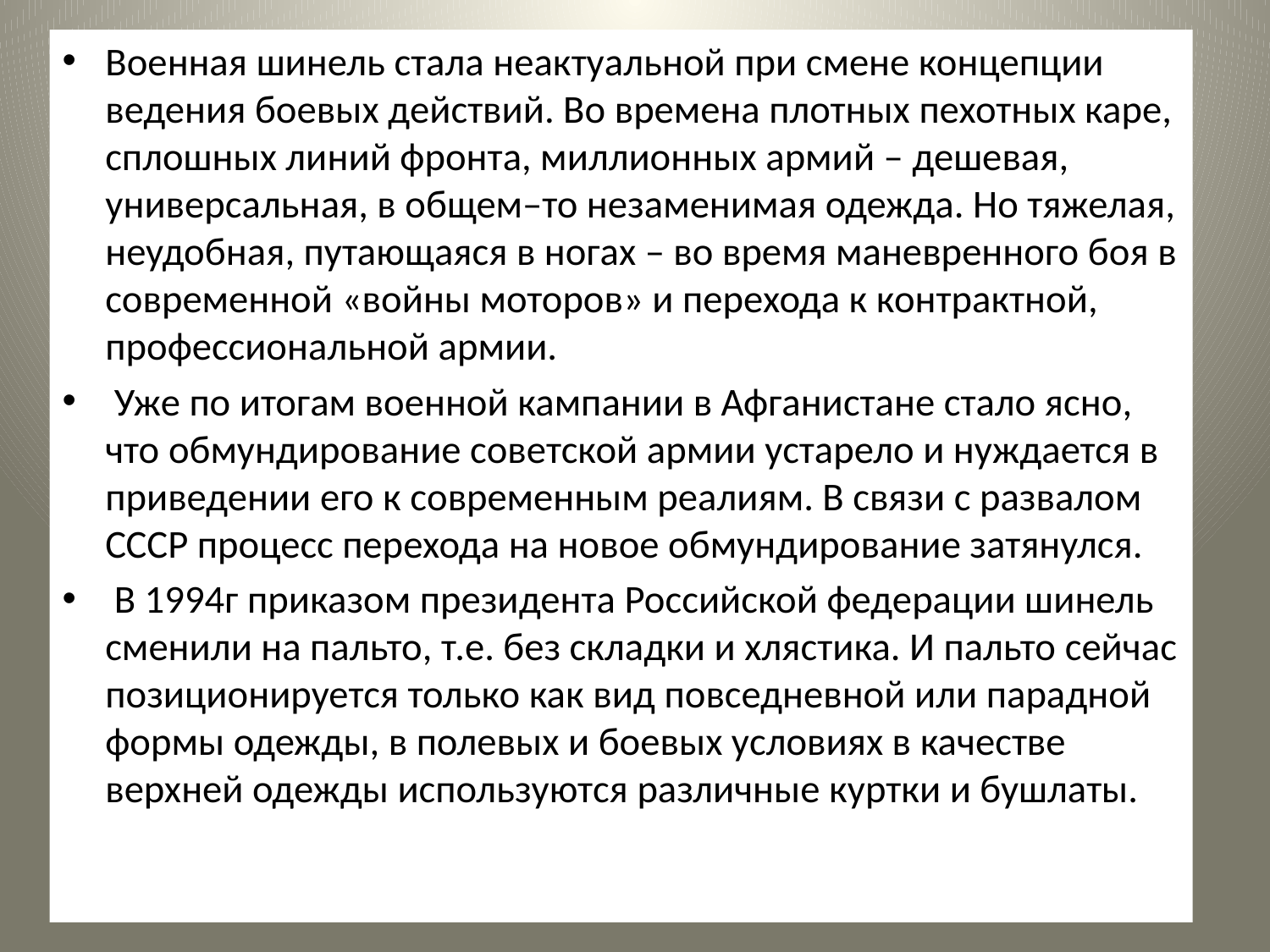

Военная шинель стала неактуальной при смене концепции ведения боевых действий. Во времена плотных пехотных каре, сплошных линий фронта, миллионных армий – дешевая, универсальная, в общем–то незаменимая одежда. Но тяжелая, неудобная, путающаяся в ногах – во время маневренного боя в современной «войны моторов» и перехода к контрактной, профессиональной армии.
 Уже по итогам военной кампании в Афганистане стало ясно, что обмундирование советской армии устарело и нуждается в приведении его к современным реалиям. В связи с развалом СССР процесс перехода на новое обмундирование затянулся.
 В 1994г приказом президента Российской федерации шинель сменили на пальто, т.е. без складки и хлястика. И пальто сейчас позиционируется только как вид повседневной или парадной формы одежды, в полевых и боевых условиях в качестве верхней одежды используются различные куртки и бушлаты.